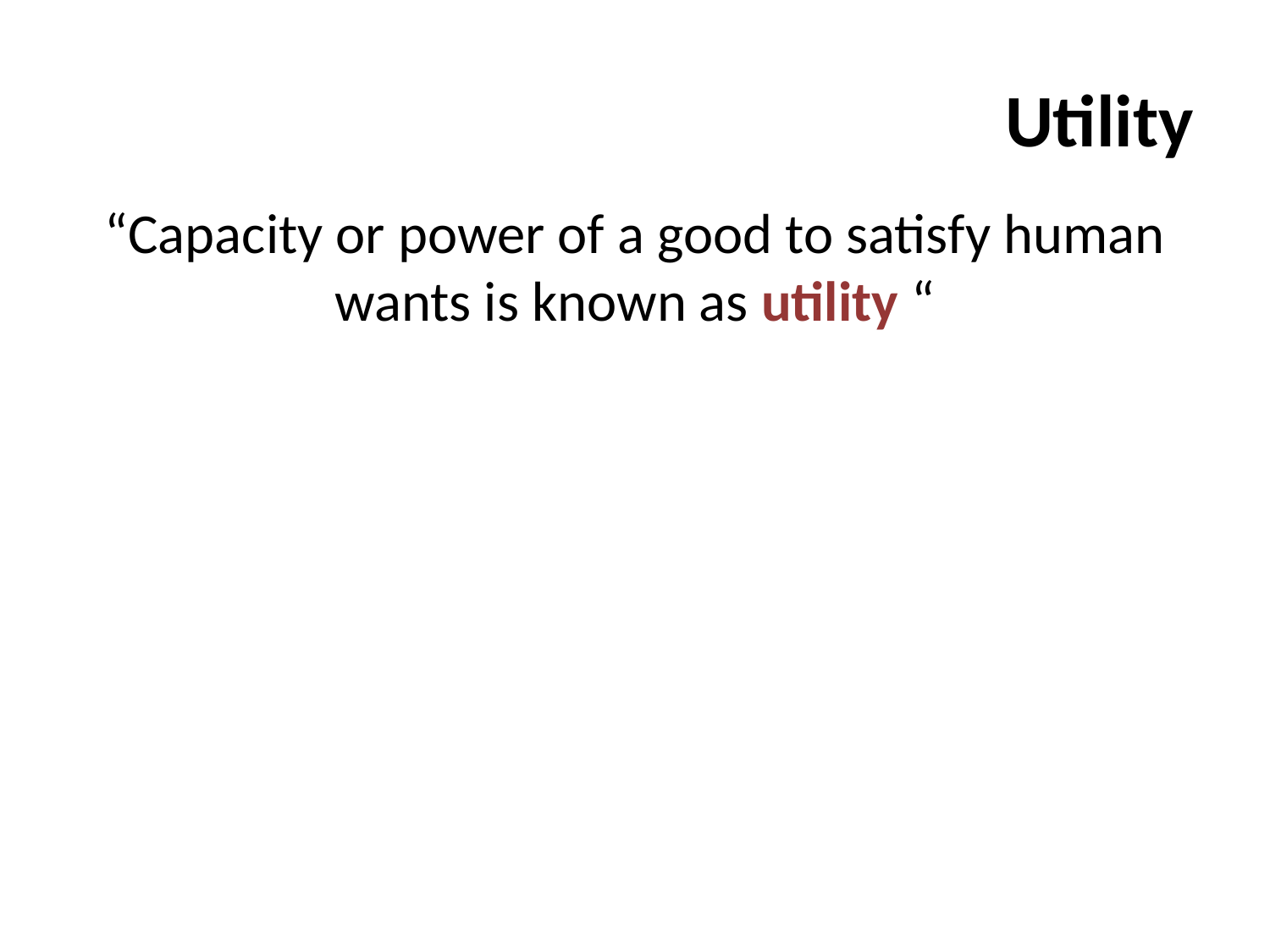

# Utility
“Capacity or power of a good to satisfy human wants is known as utility “